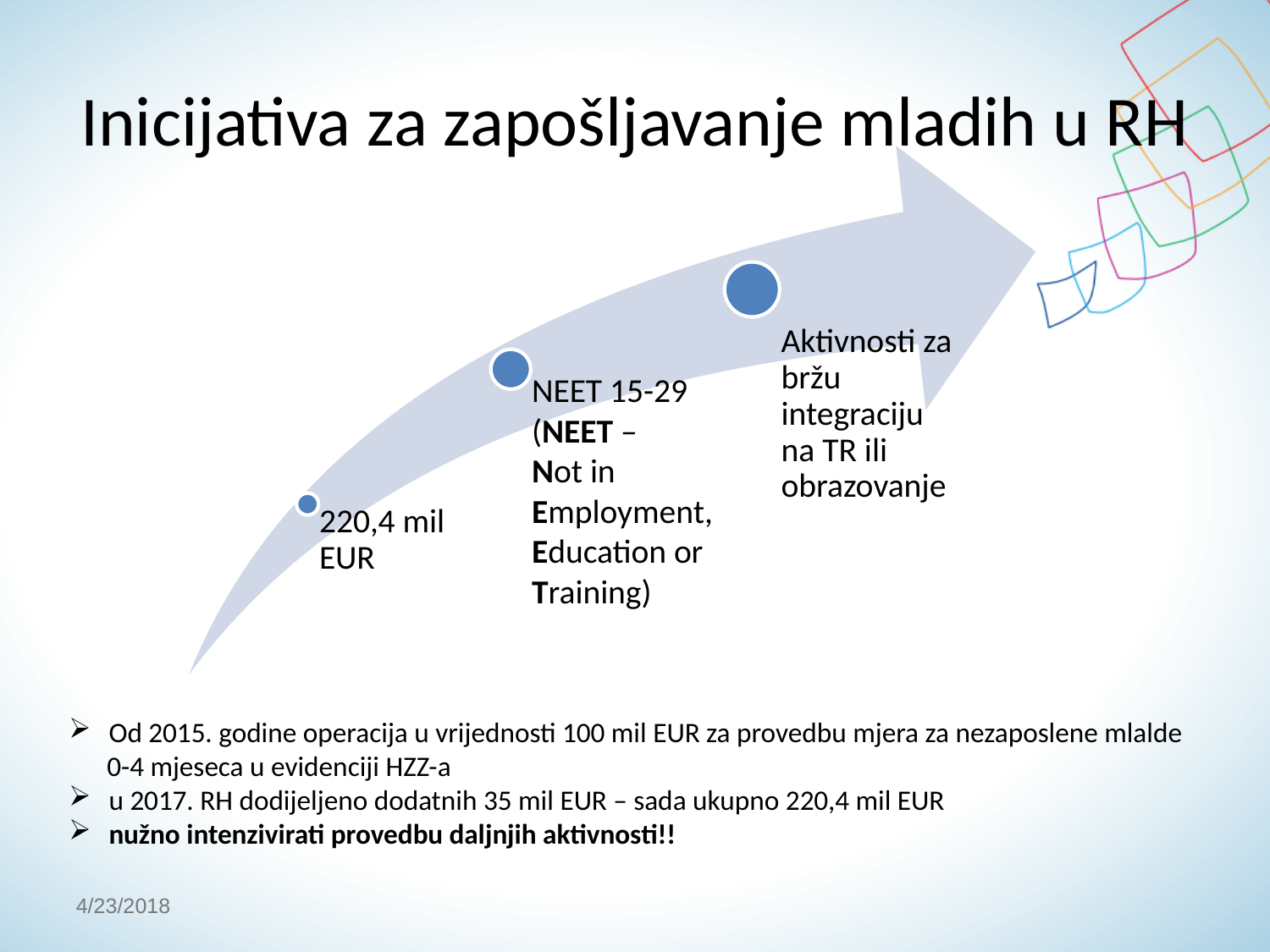

# Inicijativa za zapošljavanje mladih u RH
220,4 mil EUR
NEET 15-29 (NEET –
Not in Employment, Education or Training)

Aktivnosti za bržu integraciju na TR ili obrazovanje

Od 2015. godine operacija u vrijednosti 100 mil EUR za provedbu mjera za nezaposlene mlalde
      0-4 mjeseca u evidenciji HZZ-a
u 2017. RH dodijeljeno dodatnih 35 mil EUR – sada ukupno 220,4 mil EUR
nužno intenzivirati provedbu daljnjih aktivnosti!!